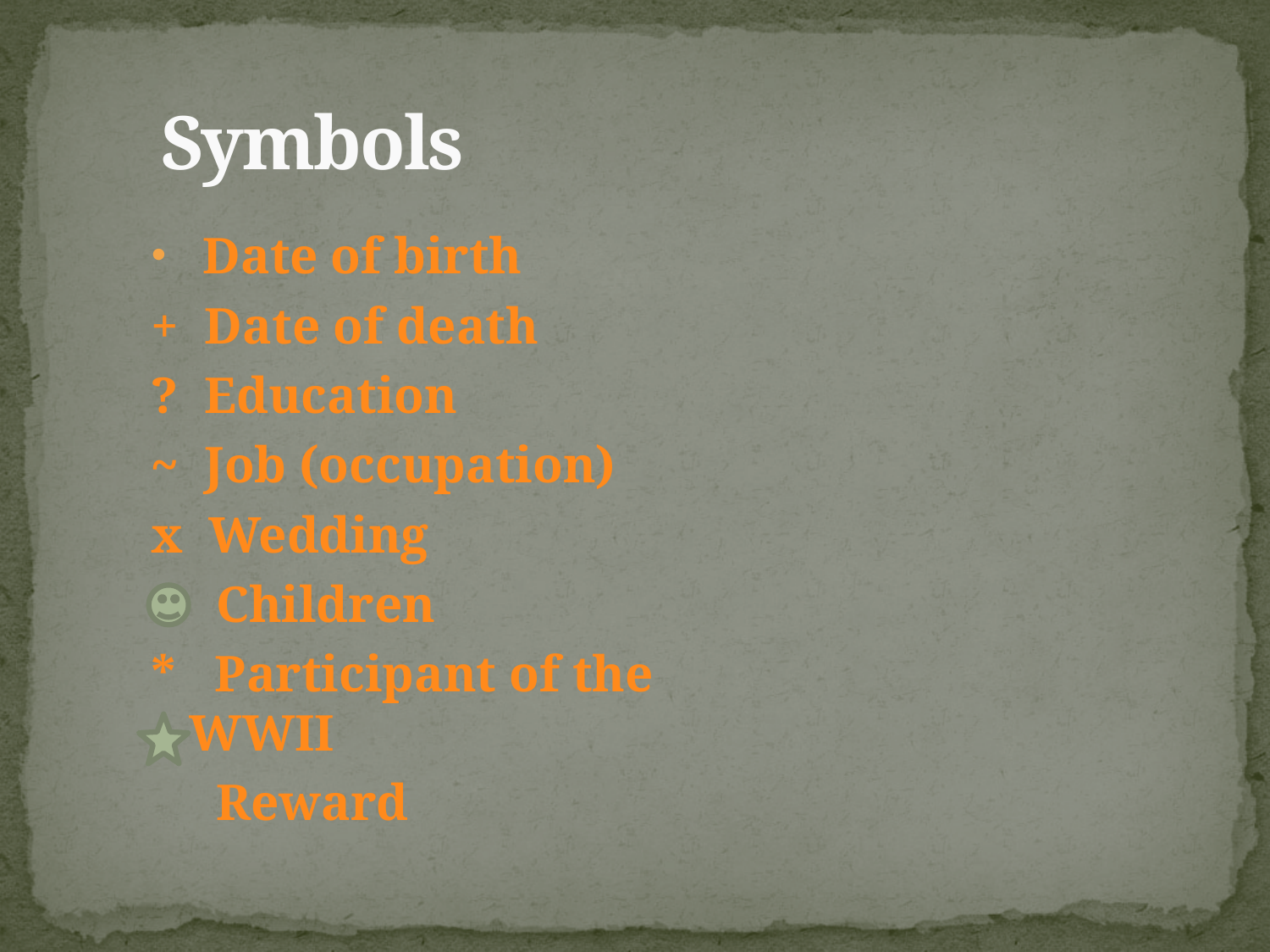

# Symbols
 Date of birth
+  Date of death
?  Education
~  Job (occupation)
x  Wedding
     Children
*   Participant of the WWII
     Reward